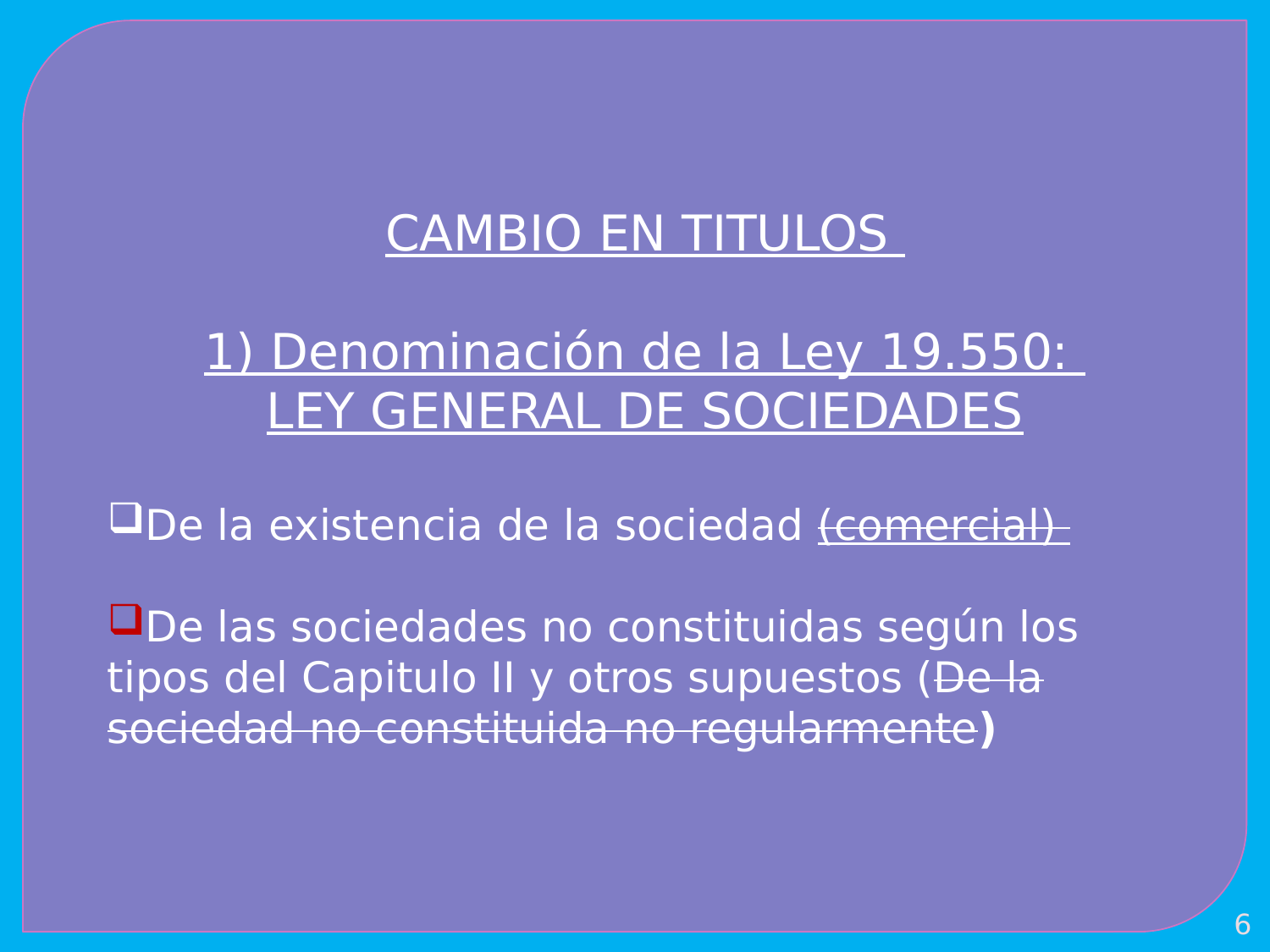

CAMBIO EN TITULOS

1) Denominación de la Ley 19.550:
LEY GENERAL DE SOCIEDADES

De la existencia de la sociedad (comercial)

De las sociedades no constituidas según los tipos del Capitulo II y otros supuestos (De la sociedad no constituida no regularmente)
6